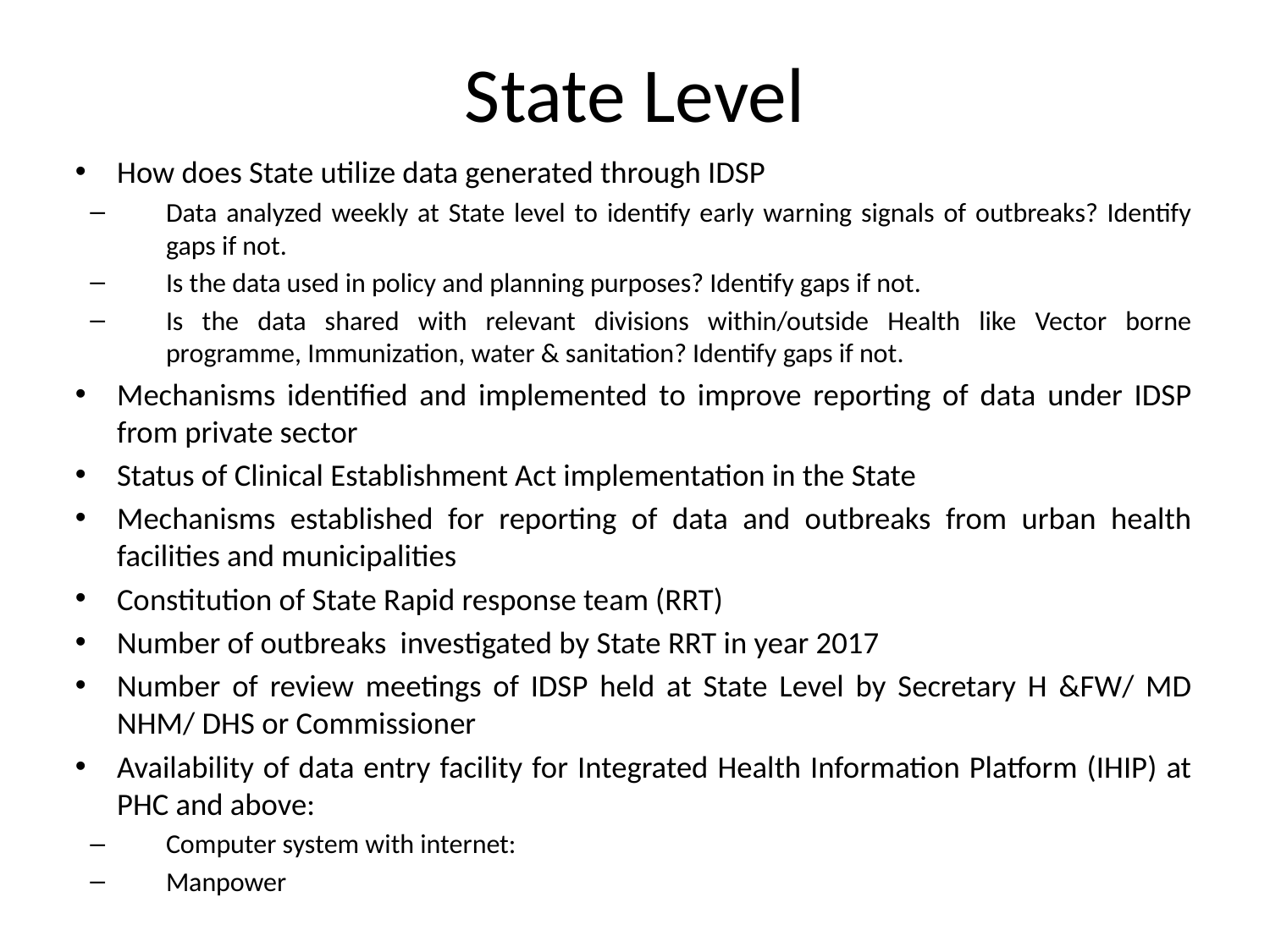

# State Level
How does State utilize data generated through IDSP
Data analyzed weekly at State level to identify early warning signals of outbreaks? Identify gaps if not.
Is the data used in policy and planning purposes? Identify gaps if not.
Is the data shared with relevant divisions within/outside Health like Vector borne programme, Immunization, water & sanitation? Identify gaps if not.
Mechanisms identified and implemented to improve reporting of data under IDSP from private sector
Status of Clinical Establishment Act implementation in the State
Mechanisms established for reporting of data and outbreaks from urban health facilities and municipalities
Constitution of State Rapid response team (RRT)
Number of outbreaks  investigated by State RRT in year 2017
Number of review meetings of IDSP held at State Level by Secretary H &FW/ MD NHM/ DHS or Commissioner
Availability of data entry facility for Integrated Health Information Platform (IHIP) at PHC and above:
Computer system with internet:
Manpower